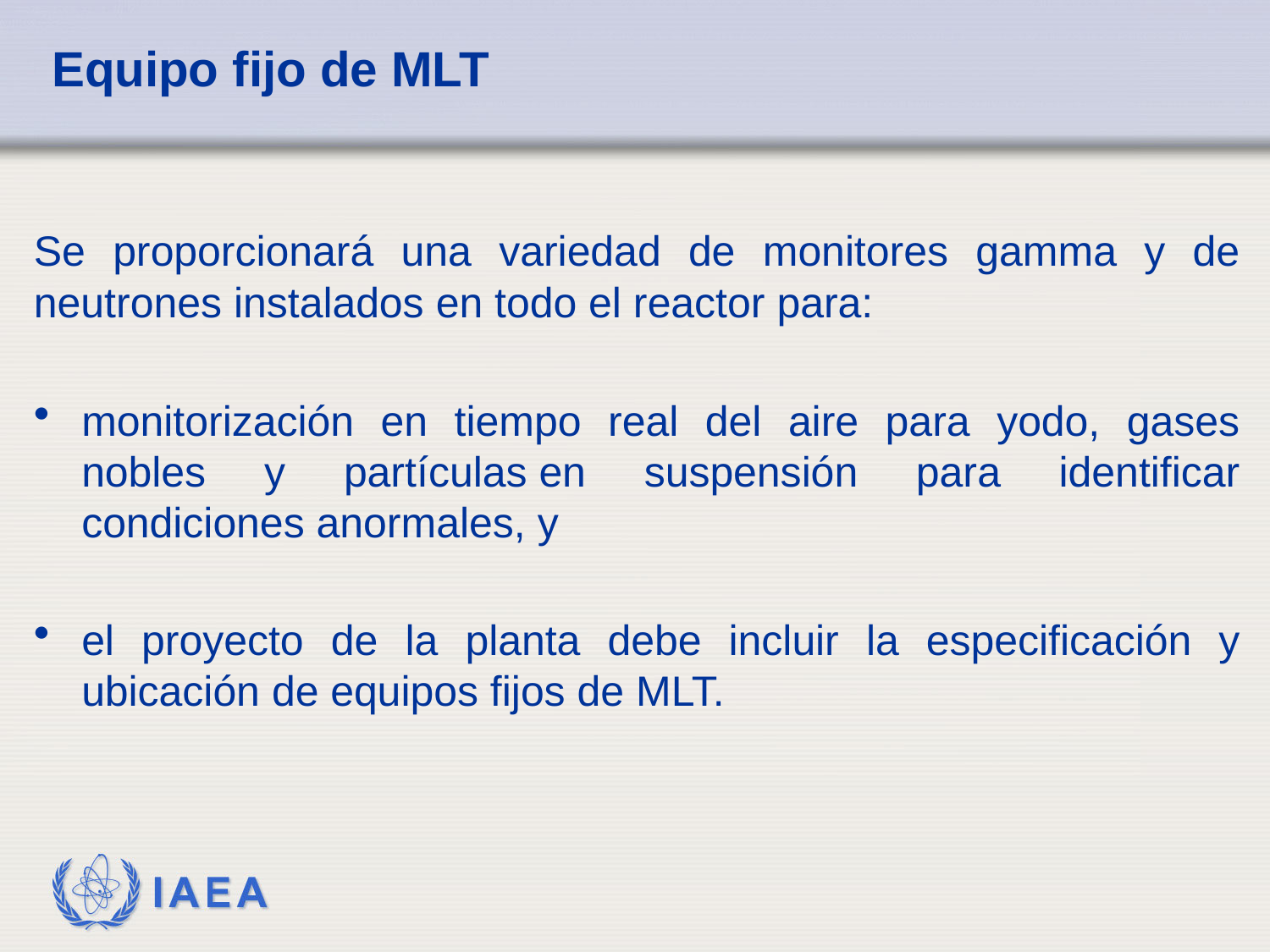

# Equipo fijo de MLT

Se proporcionará una variedad de monitores gamma y de neutrones instalados en todo el reactor para:

monitorización en tiempo real del aire para yodo, gases nobles y partículas en suspensión para identificar condiciones anormales, y

el proyecto de la planta debe incluir la especificación y ubicación de equipos fijos de MLT.